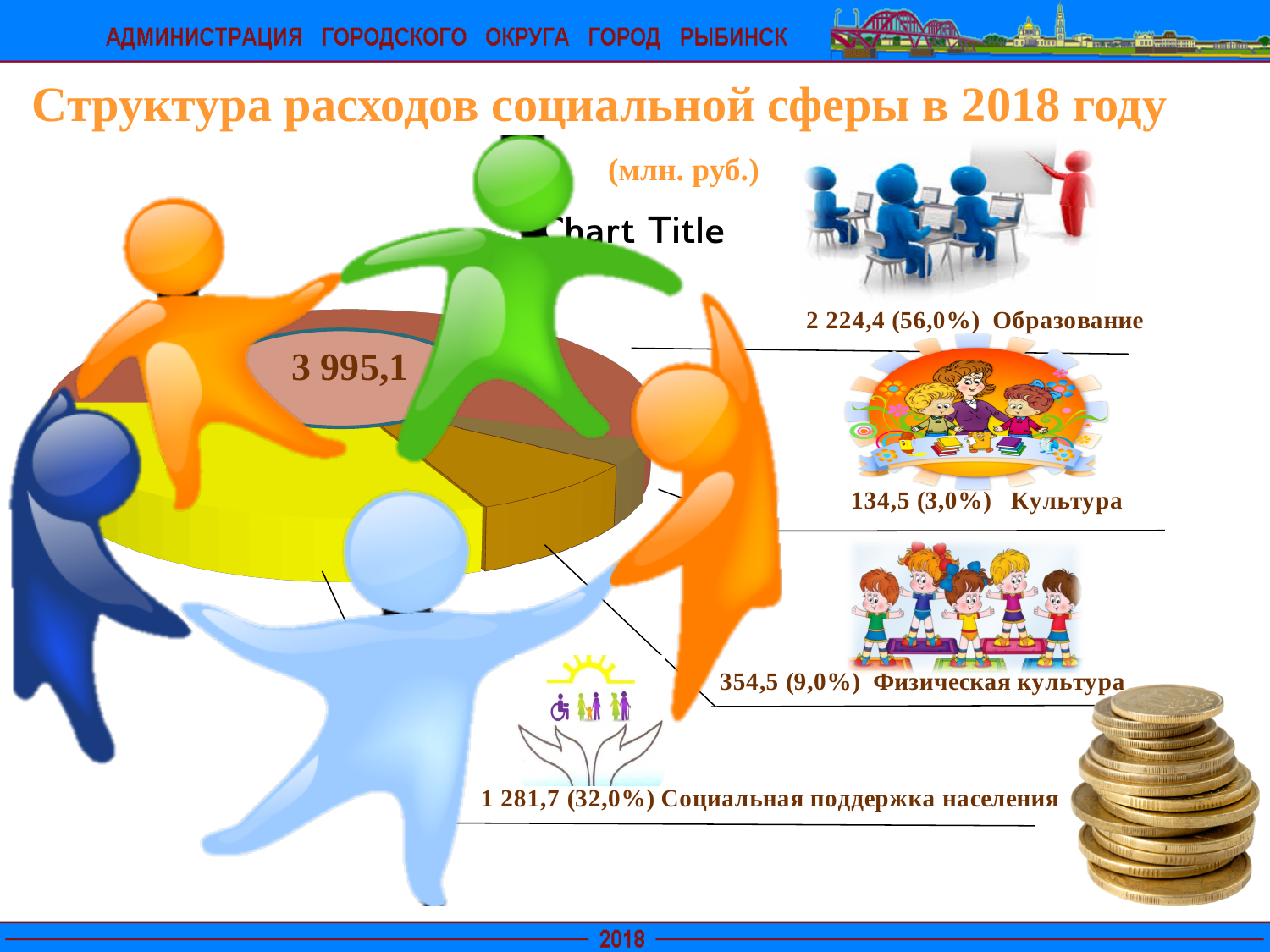

[unsupported chart]

Структура расходов социальной сферы в 2018 году      	(млн. руб.)

### Chart:

| Category |
|---|